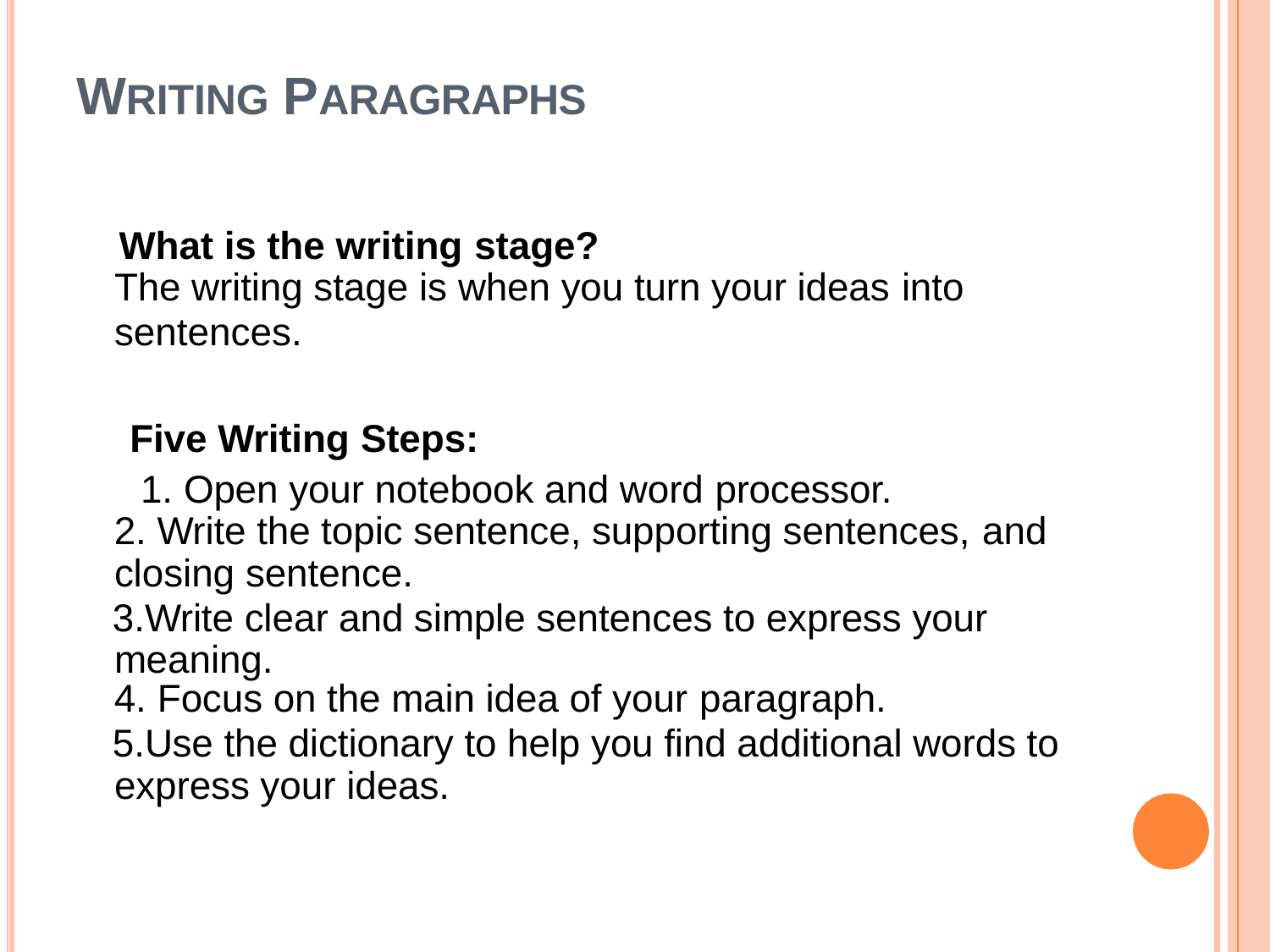

# WRITING PARAGRAPHS
What is the writing stage?
The writing stage is when you turn your ideas into
sentences.

Five Writing Steps:
Open your notebook and word processor.
Write the topic sentence, supporting sentences, and
closing sentence.
Write clear and simple sentences to express your  meaning.
Focus on the main idea of your paragraph.
Use the dictionary to help you find additional words to  express your ideas.